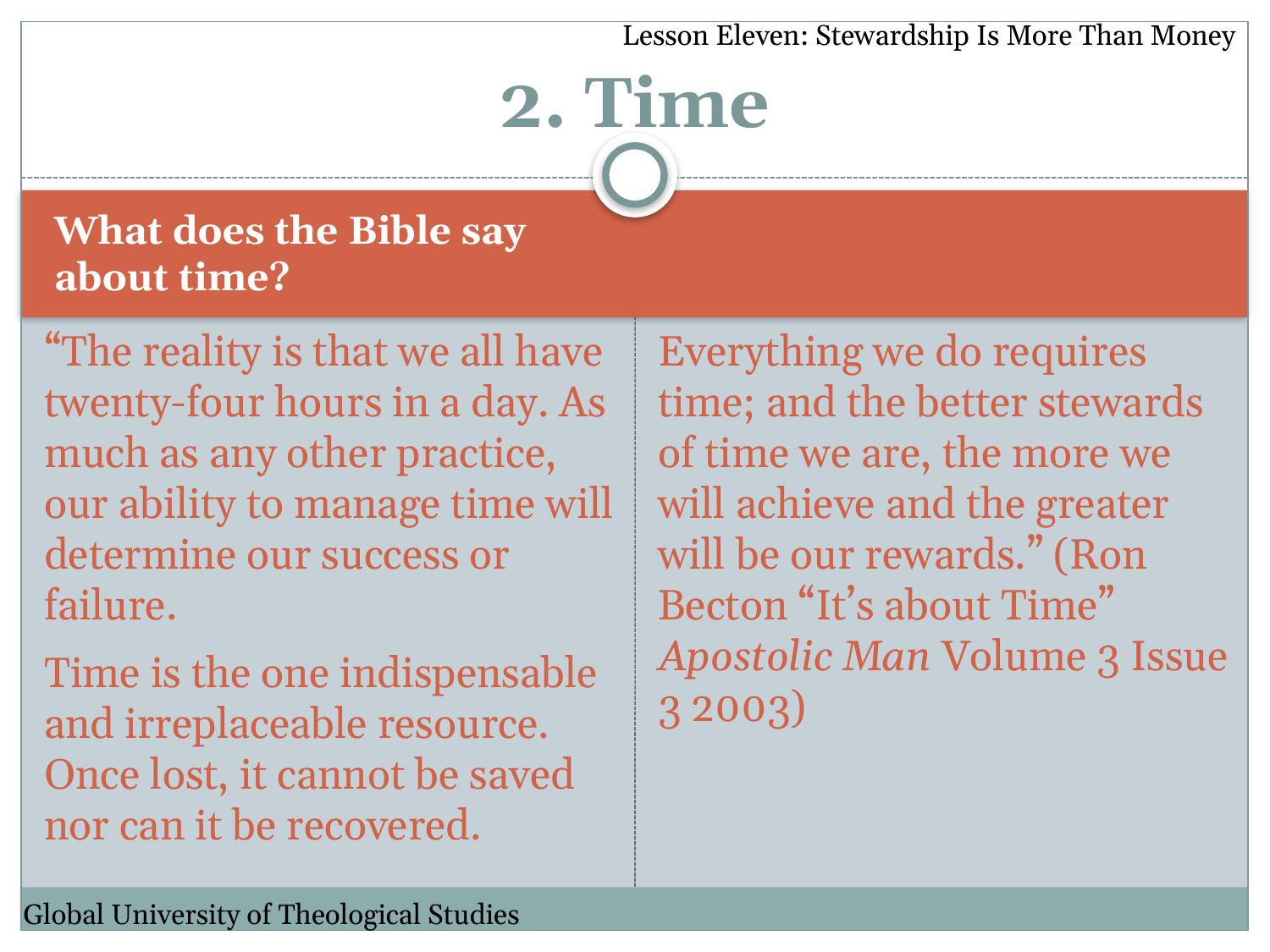

Lesson Eleven: Stewardship Is More Than Money
# 2. Time
What does the Bible say about time?
“The reality is that we all have twenty-four hours in a day. As much as any other practice, our ability to manage time will determine our success or failure.
Everything we do requires time; and the better stewards of time we are, the more we will achieve and the greater will be our rewards.” (Ron Becton “It’s about Time” Apostolic Man Volume 3 Issue 3 2003)

Time is the one indispensable and irreplaceable resource. Once lost, it cannot be saved nor can it be recovered.
Global University of Theological Studies